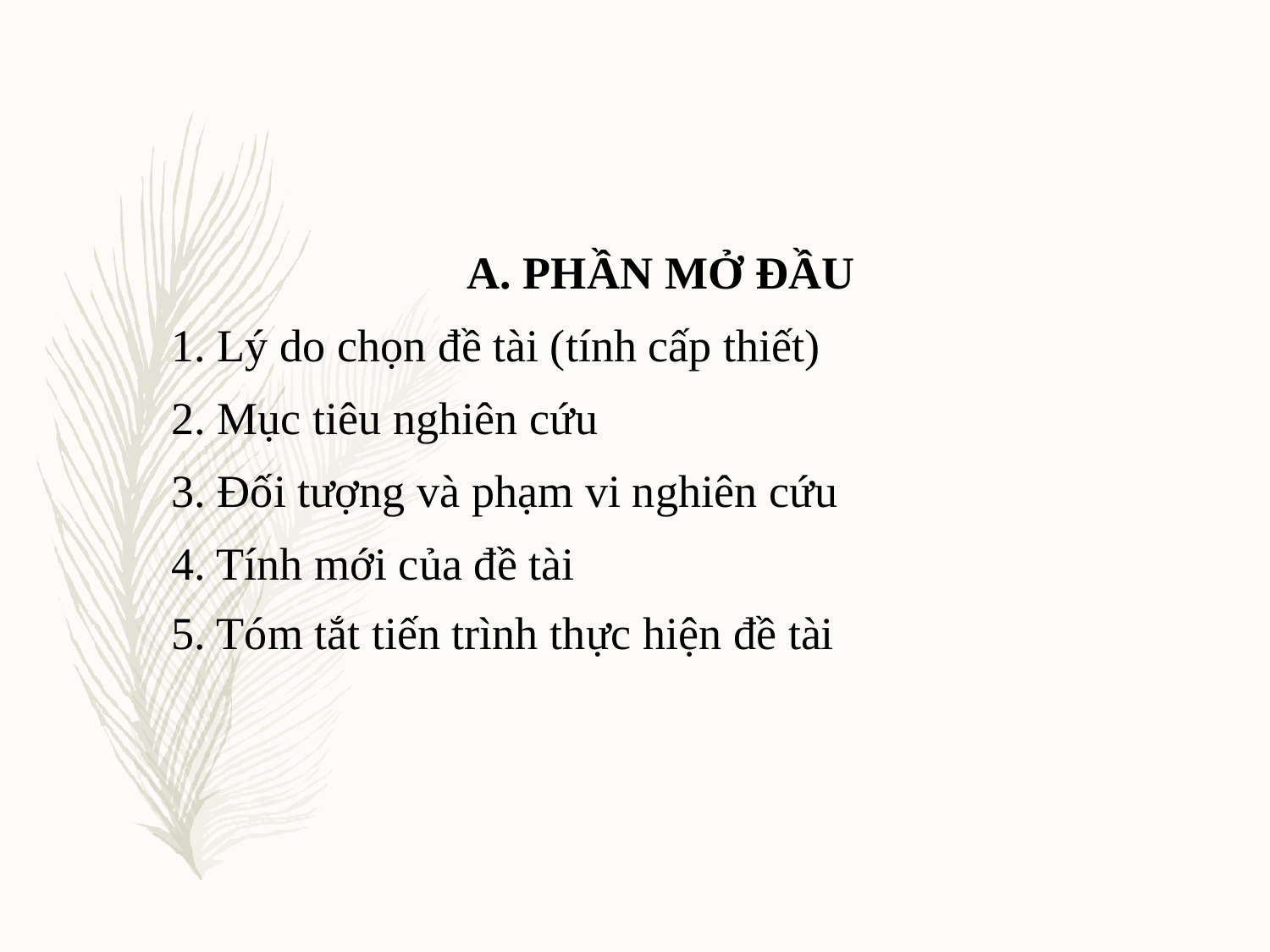

A. PHẦN MỞ ĐẦU
1. Lý do chọn đề tài (tính cấp thiết)
2. Mục tiêu nghiên cứu
3. Đối tượng và phạm vi nghiên cứu
4. Tính mới của đề tài
5. Tóm tắt tiến trình thực hiện đề tài